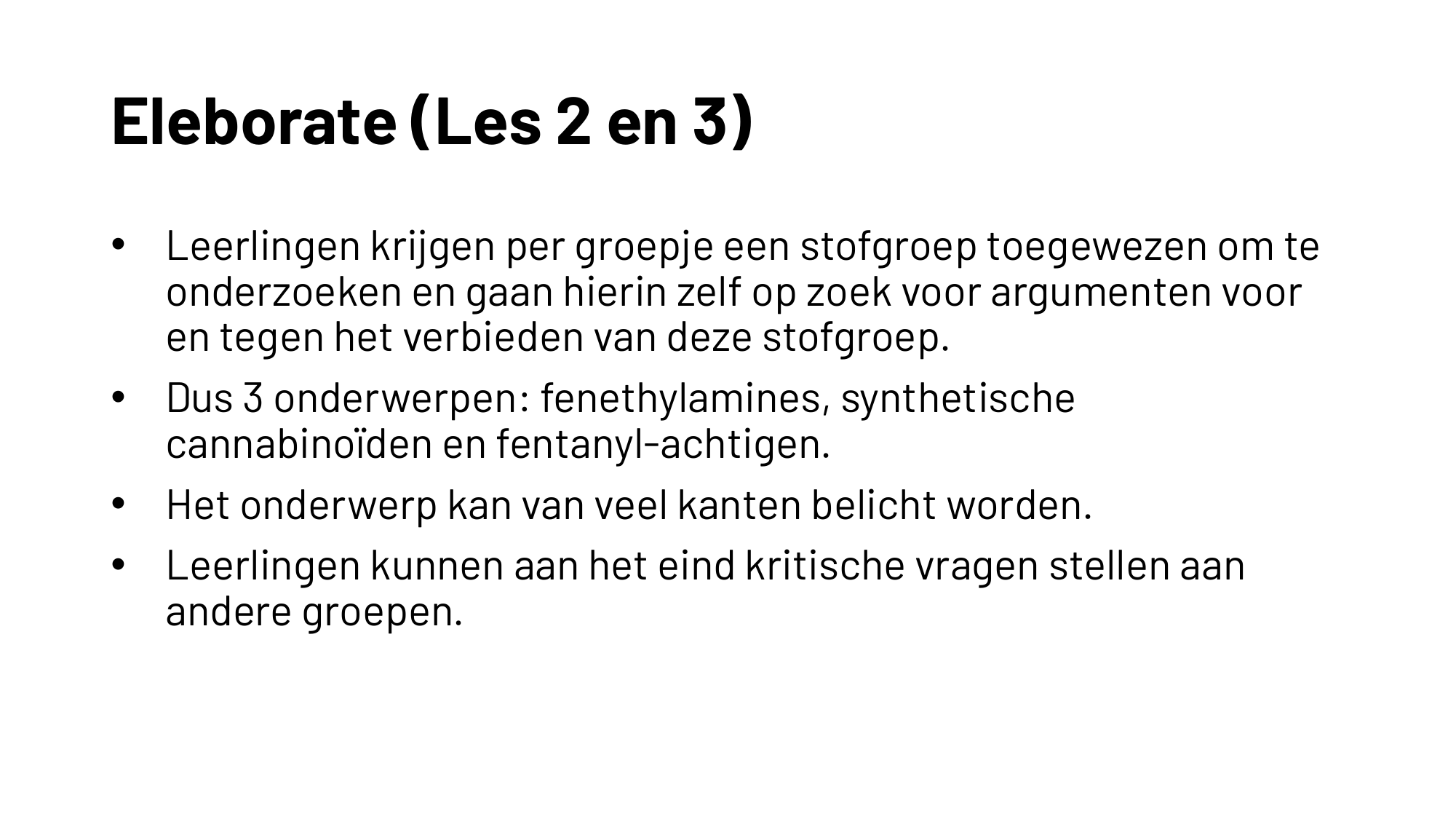

# Eleborate (Les 2 en 3)
Leerlingen krijgen per groepje een stofgroep toegewezen om te onderzoeken en gaan hierin zelf op zoek voor argumenten voor en tegen het verbieden van deze stofgroep.
Dus 3 onderwerpen: fenethylamines, synthetische cannabinoïden en fentanyl-achtigen.
Het onderwerp kan van veel kanten belicht worden.
Leerlingen kunnen aan het eind kritische vragen stellen aan andere groepen.